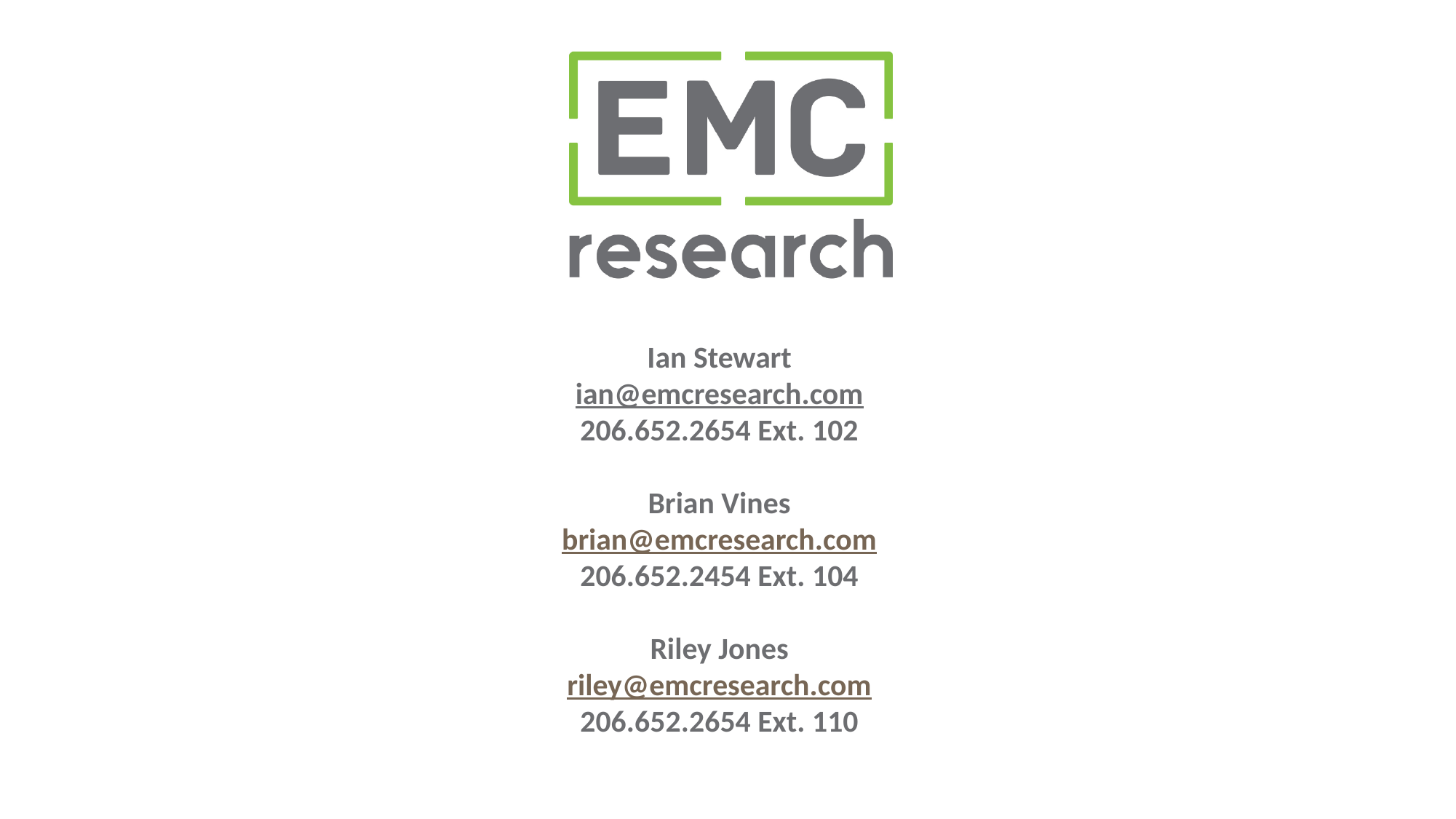

# Ian Stewart ian@emcresearch.com 206.652.2654 Ext. 102 Brian Vines brian@emcresearch.com 206.652.2454 Ext. 104 Riley Jones riley@emcresearch.com 206.652.2654 Ext. 110